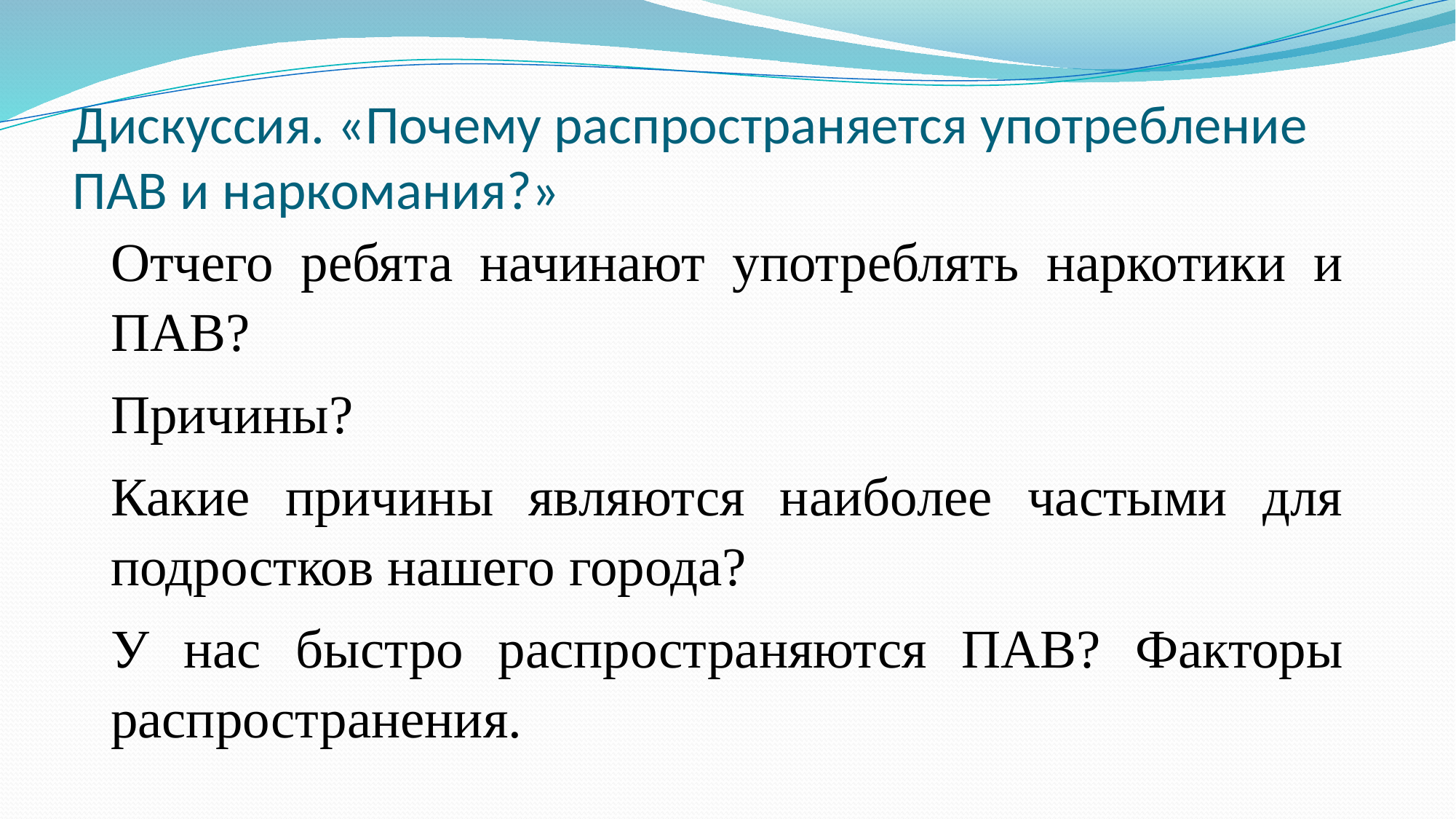

# Дискуссия. «Почему распространяется употребление ПАВ и наркомания?»
Отчего ребята начинают употреблять наркотики и ПАВ?
Причины?
Какие причины являются наиболее частыми для подростков нашего города?
У нас быстро распространяются ПАВ? Факторы распространения.